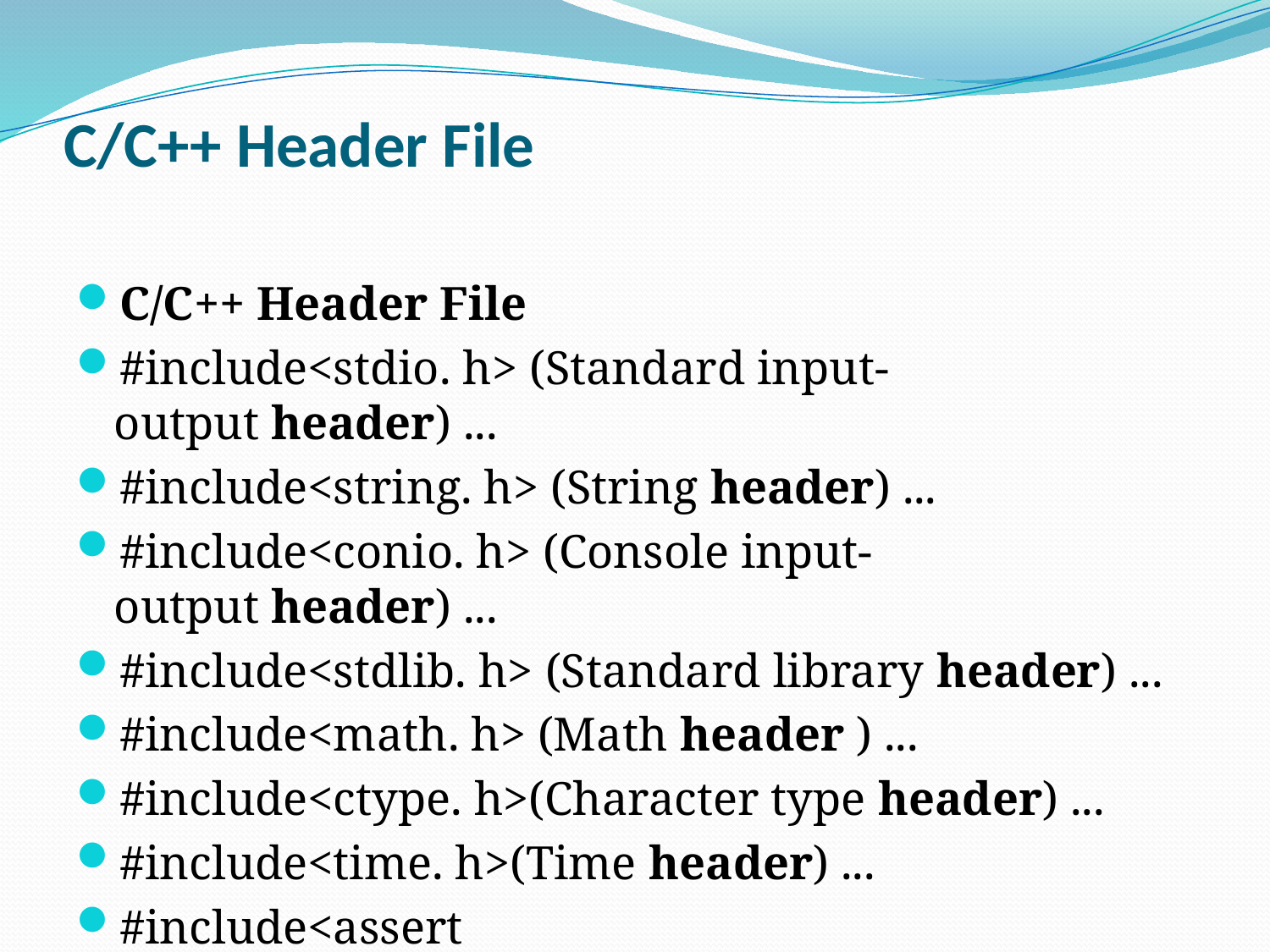

# C/C++ Header File
C/C++ Header File
#include<stdio. h> (Standard input-output header) ...
#include<string. h> (String header) ...
#include<conio. h> (Console input-output header) ...
#include<stdlib. h> (Standard library header) ...
#include<math. h> (Math header ) ...
#include<ctype. h>(Character type header) ...
#include<time. h>(Time header) ...
#include<assert